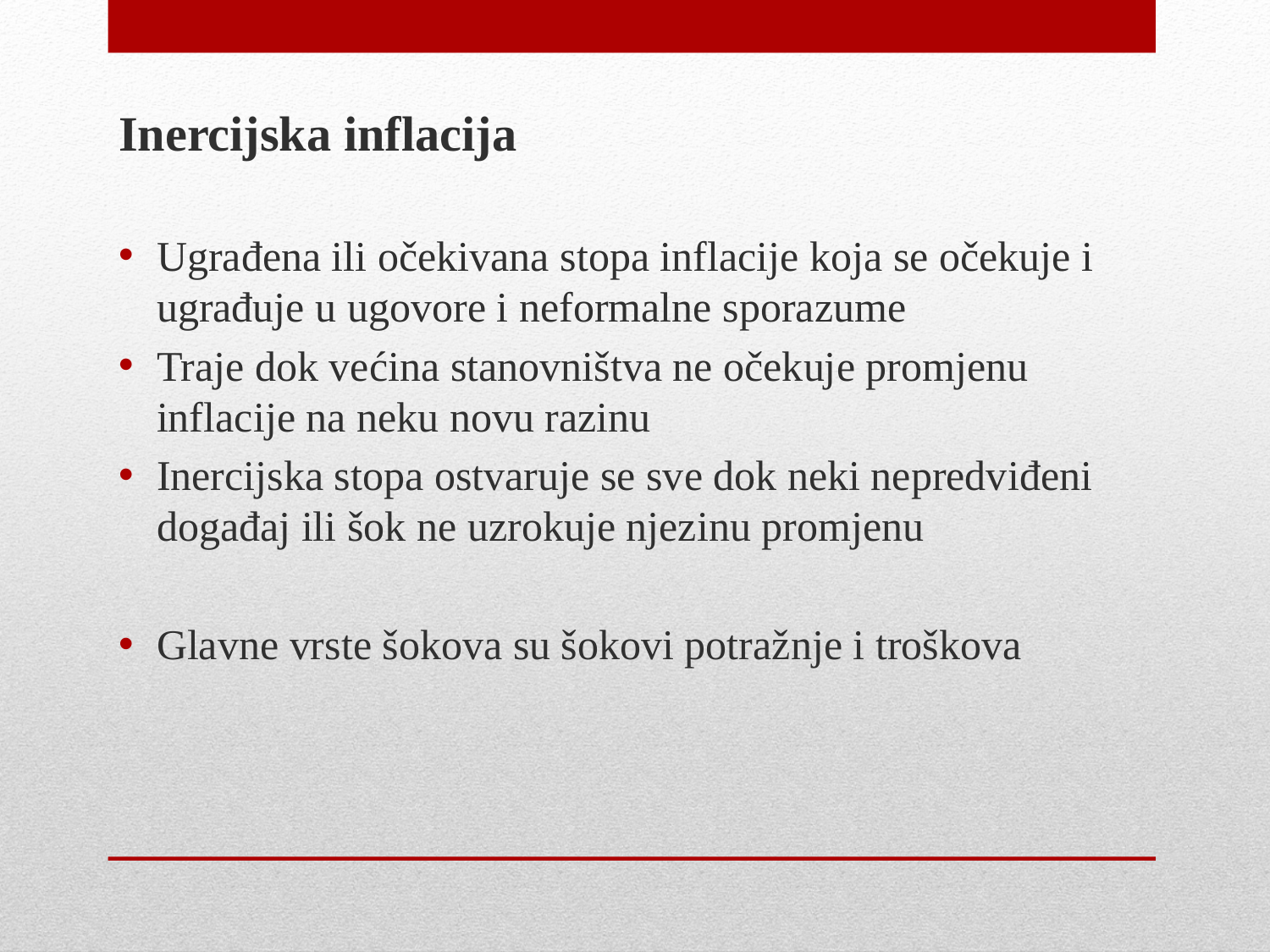

Inercijska inflacija

Ugrađena ili očekivana stopa inflacije koja se očekuje i ugrađuje u ugovore i neformalne sporazume
Traje dok većina stanovništva ne očekuje promjenu inflacije na neku novu razinu
Inercijska stopa ostvaruje se sve dok neki nepredviđeni događaj ili šok ne uzrokuje njezinu promjenu

Glavne vrste šokova su šokovi potražnje i troškova